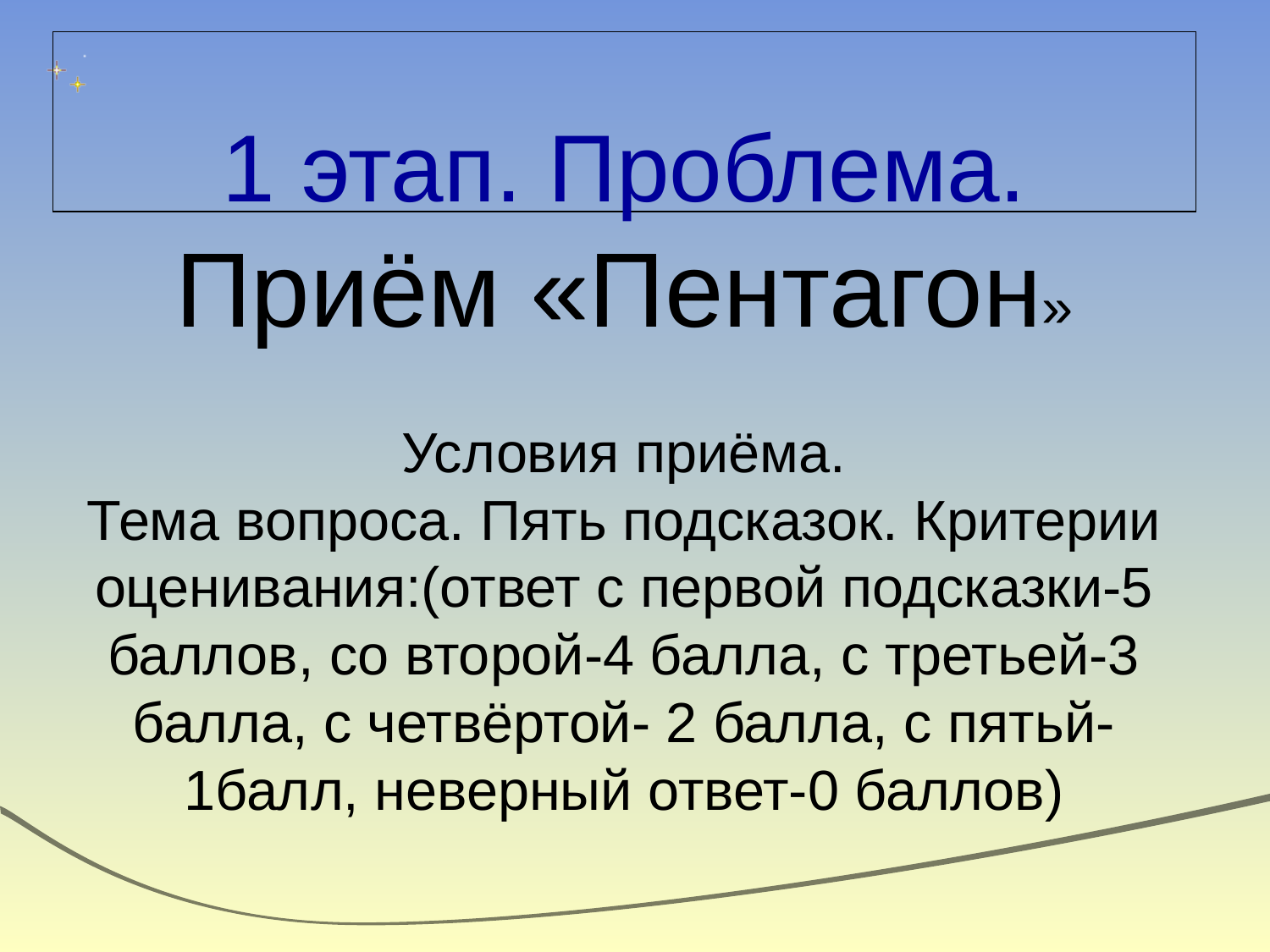

1 этап. Проблема.
Приём «Пентагон»

Условия приёма.
Тема вопроса. Пять подсказок. Критерии оценивания:(ответ с первой подсказки-5 баллов, со второй-4 балла, с третьей-3 балла, с четвёртой- 2 балла, с пятьй-1балл, неверный ответ-0 баллов)